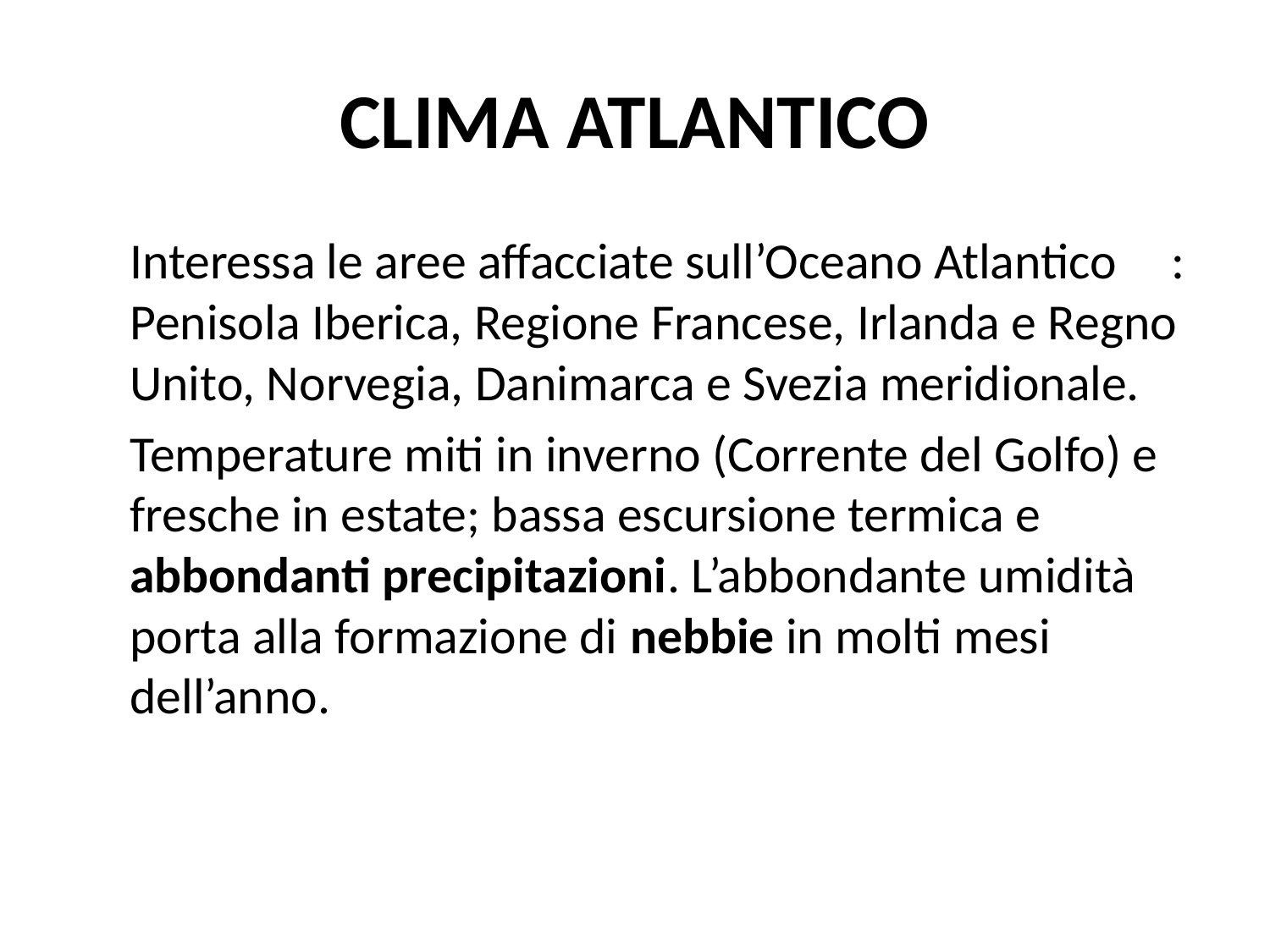

# CLIMA ATLANTICO
	Interessa le aree affacciate sull’Oceano Atlantico	: Penisola Iberica, Regione Francese, Irlanda e Regno Unito, Norvegia, Danimarca e Svezia meridionale.
	Temperature miti in inverno (Corrente del Golfo) e fresche in estate; bassa escursione termica e abbondanti precipitazioni. L’abbondante umidità porta alla formazione di nebbie in molti mesi dell’anno.